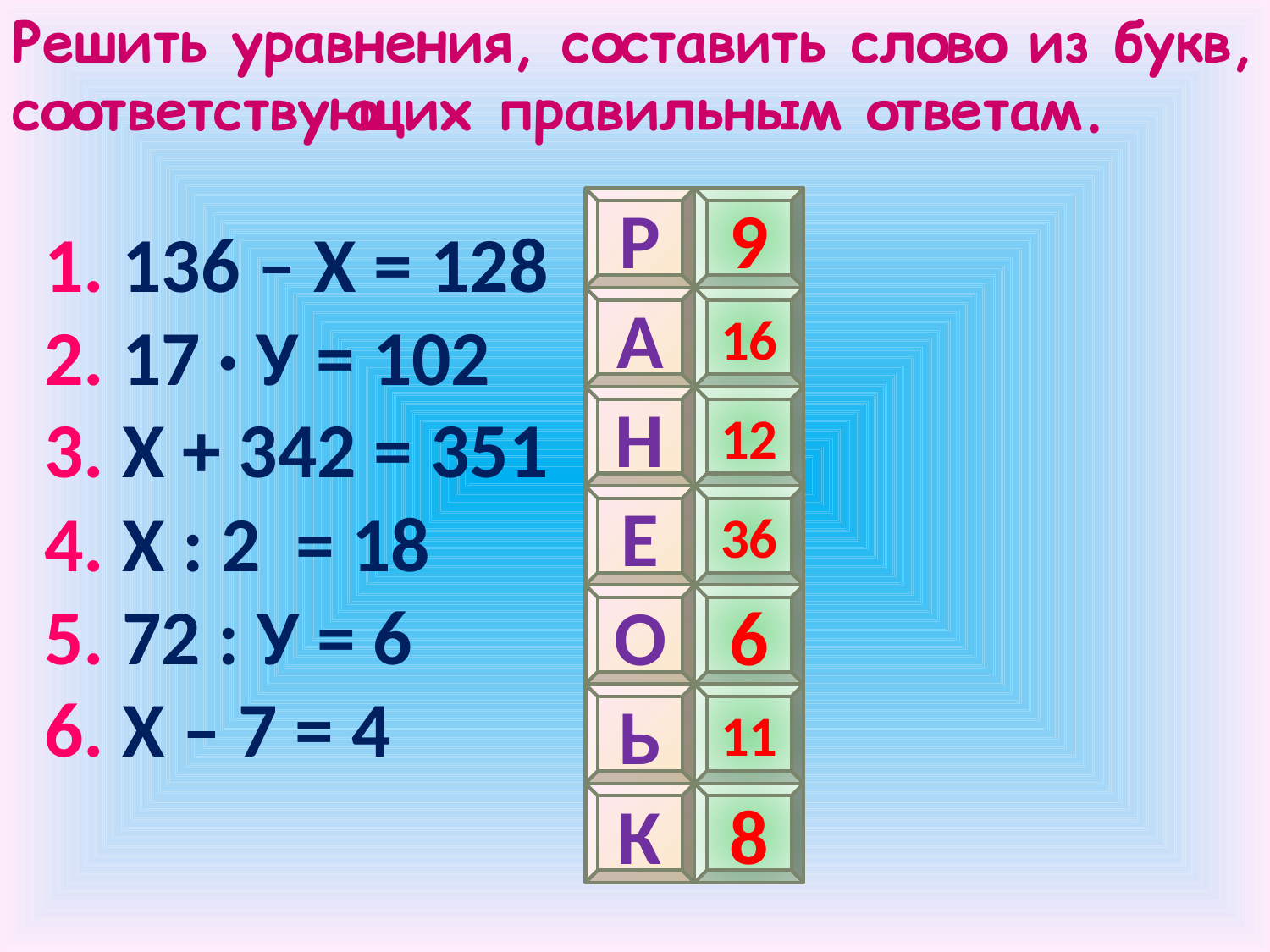

Решить уравнения, составить слово из букв, соответствующих правильным ответам.
Р
9
1. 136 – Х = 128
2. 17 · У = 102
3. Х + 342 = 351
4. Х : 2  = 18
5. 72 : У = 6
6. Х – 7 = 4
А
16
Н
12
Е
36
О
6
Ь
11
К
8